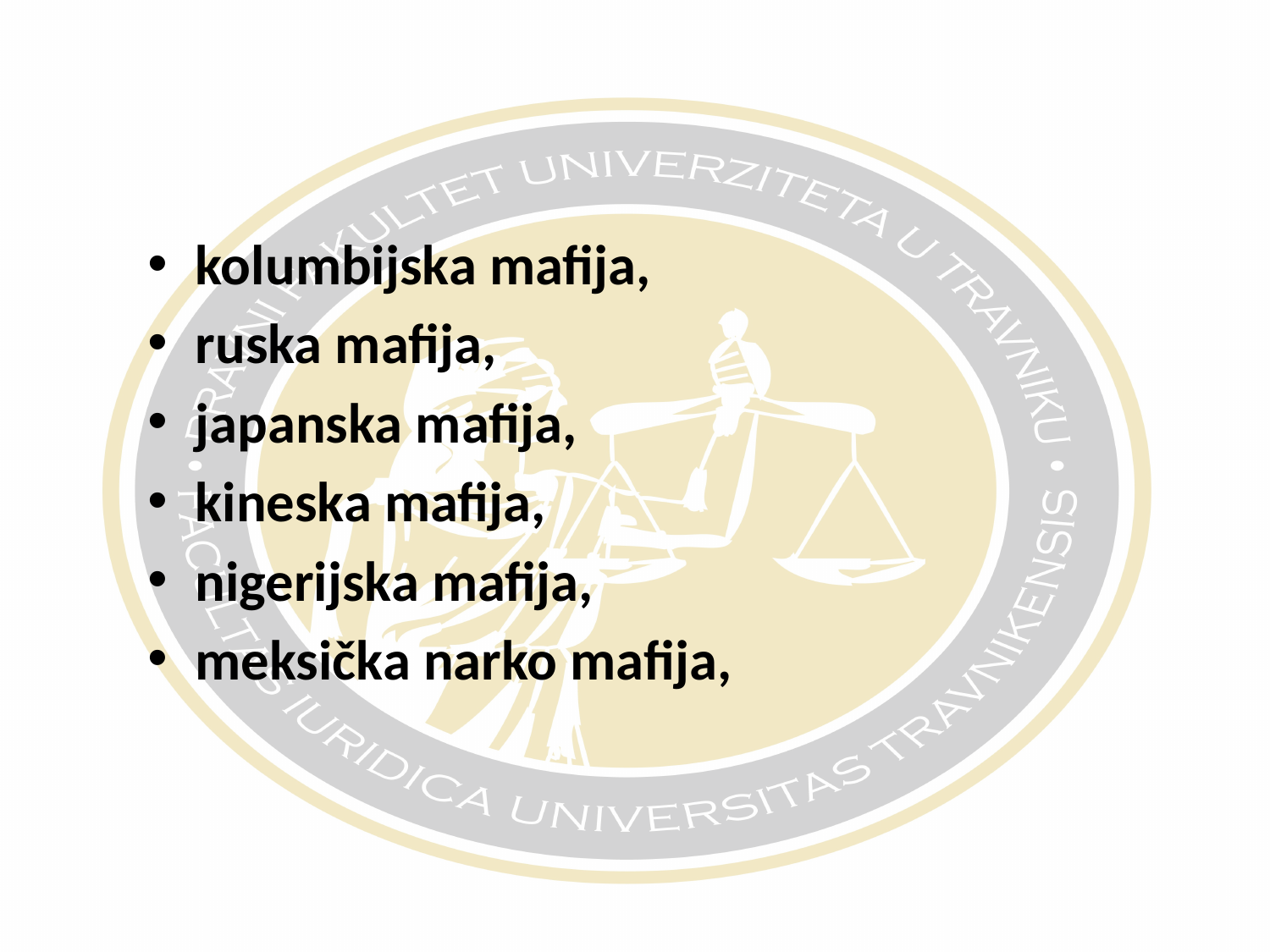

#
kolumbijska mafija,
ruska mafija,
japanska mafija,
kineska mafija,
nigerijska mafija,
meksička narko mafija,